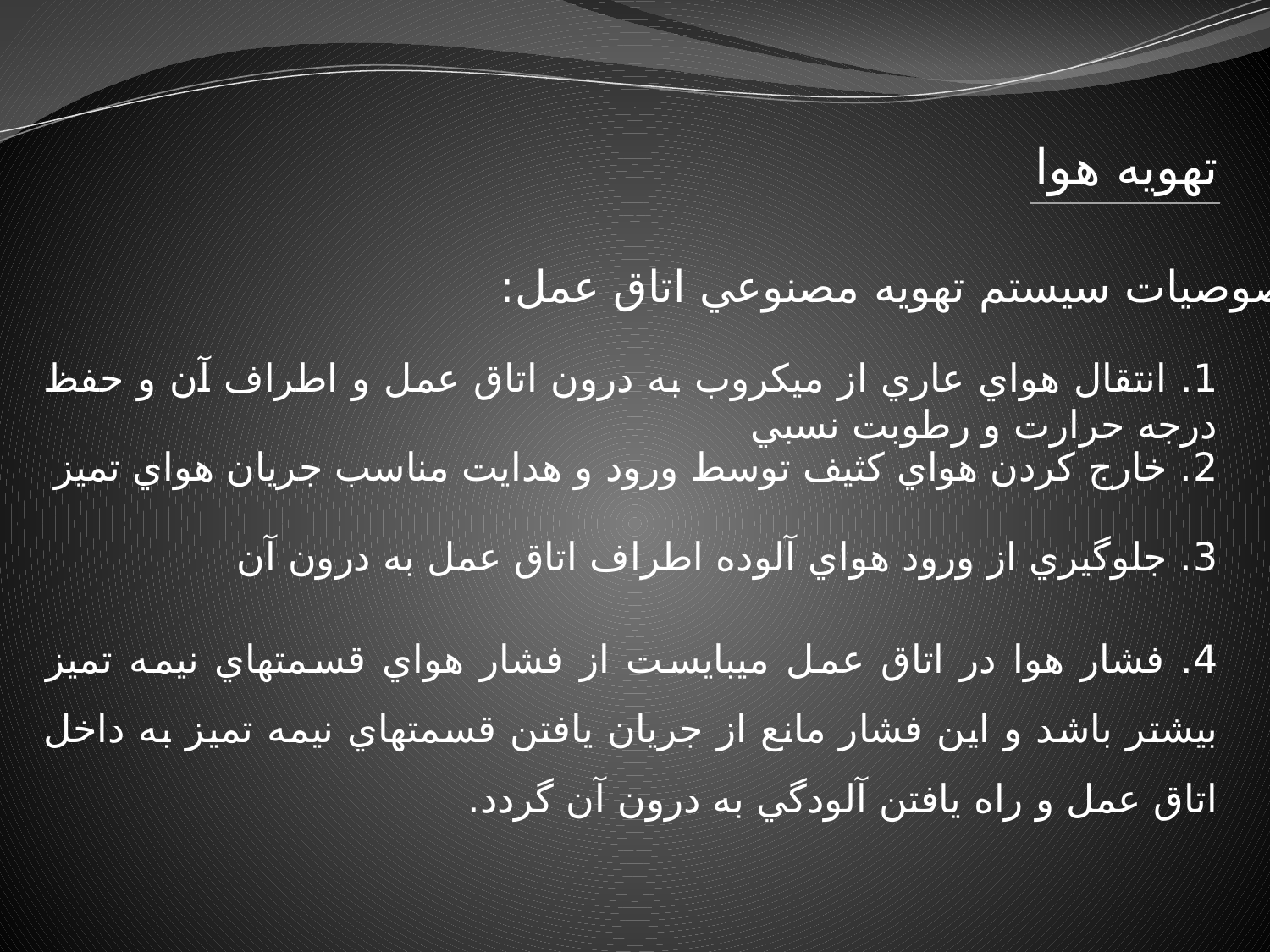

تهويه هوا
خصوصيات سيستم تهويه مصنوعي اتاق عمل:
1. انتقال هواي عاري از ميكروب به درون اتاق عمل و اطراف آن و حفظ درجه حرارت و رطوبت نسبي
2. خارج كردن هواي كثيف توسط ورود و هدايت مناسب جريان هواي تميز
3. جلوگيري از ورود هواي آلوده اطراف اتاق عمل به درون آن
4. فشار هوا در اتاق عمل مي‏بايست از فشار هواي قسمت‏هاي نيمه تميز بيشتر باشد و اين فشار مانع از جريان يافتن قسمت‏هاي نيمه تميز به داخل اتاق عمل و راه يافتن آلودگي به درون آن گردد.